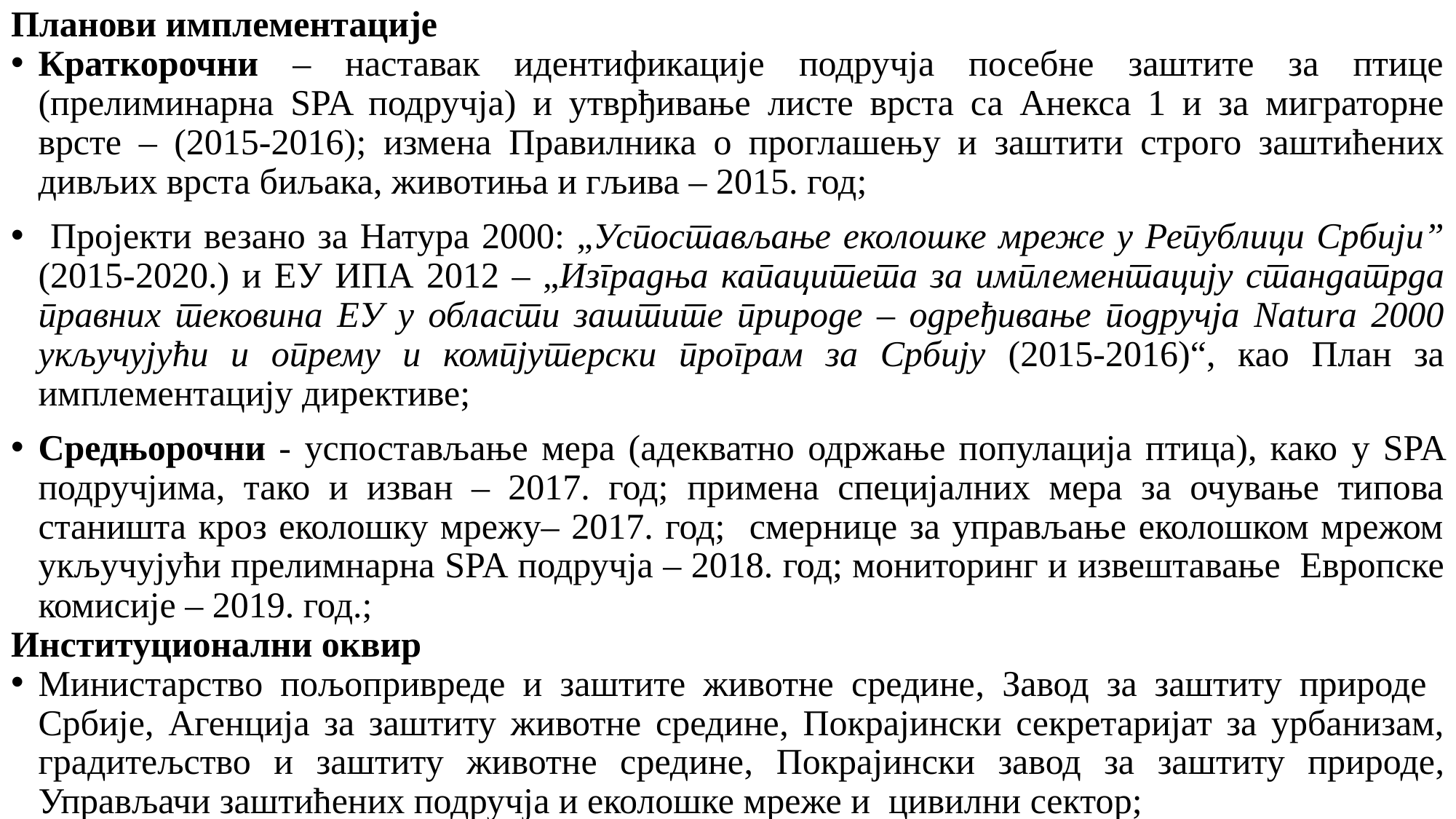

Планови имплементације
Краткорочни – наставак идентификације подручја посебне заштите за птице (прелиминарна SPA подручја) и утврђивање листе врста са Анекса 1 и за миграторне врсте – (2015-2016); измена Правилника о проглашењу и заштити строго заштићених дивљих врста биљака, животиња и гљива – 2015. год;
 Пројекти везано за Натура 2000: „Успостављање еколошке мреже у Републици Србији” (2015-2020.) и ЕУ ИПА 2012 – „Изградња капацитета за имплементацију стандатрда правних тековина ЕУ у области заштите природе – одређивање подручја Natura 2000 укључујући и опрему и компјутерски програм за Србију (2015-2016)“, као План за имплементацију директиве;
Средњорочни - успостављање мера (адекватно одржање популација птица), како у SPA подручјима, тако и изван – 2017. год; примена специјалних мера за очување типова станишта кроз еколошку мрежу– 2017. год;  смернице за управљање еколошком мрежом укључујући прелимнарна SPA подручја – 2018. год; мониторинг и извештавање  Европске комисије – 2019. год.;
Институционални оквир
Министарство пољопривреде и заштите животне средине, Завод за заштиту природе  Србије, Агенција за заштиту животне средине, Покрајински секретаријат за урбанизам, градитељство и заштиту животне средине, Покрајински завод за заштиту природе, Управљачи заштићених подручја и еколошке мреже и  цивилни сектор;